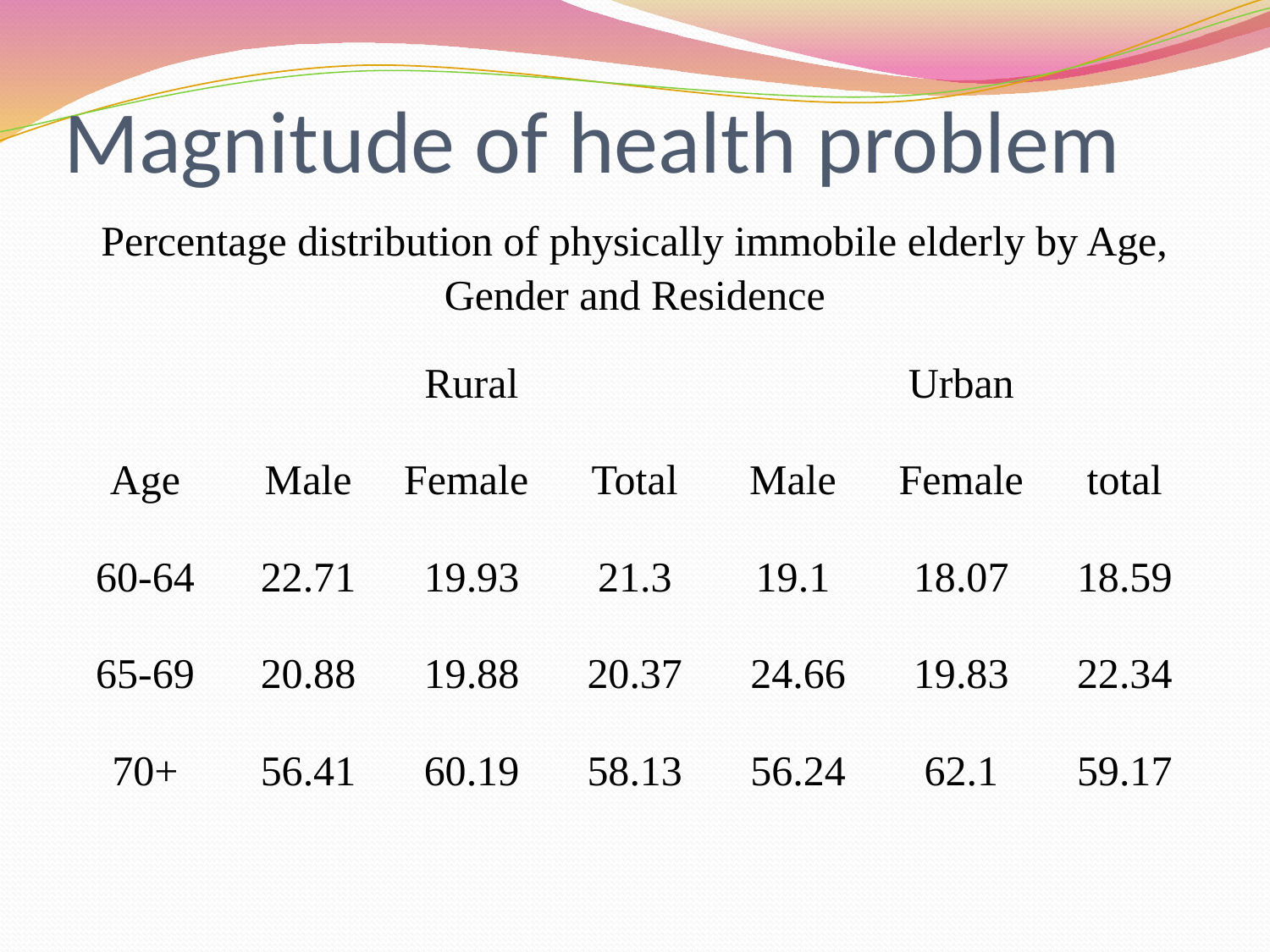

# Magnitude of health problem
| Percentage distribution of physically immobile elderly by Age, Gender and Residence |  |  |  |  |  |  |
| --- | --- | --- | --- | --- | --- | --- |
|  | Rural |  |  | Urban |  |  |
| Age | Male | Female | Total | Male | Female | total |
| 60-64 | 22.71 | 19.93 | 21.3 | 19.1 | 18.07 | 18.59 |
| 65-69 | 20.88 | 19.88 | 20.37 | 24.66 | 19.83 | 22.34 |
| 70+ | 56.41 | 60.19 | 58.13 | 56.24 | 62.1 | 59.17 |